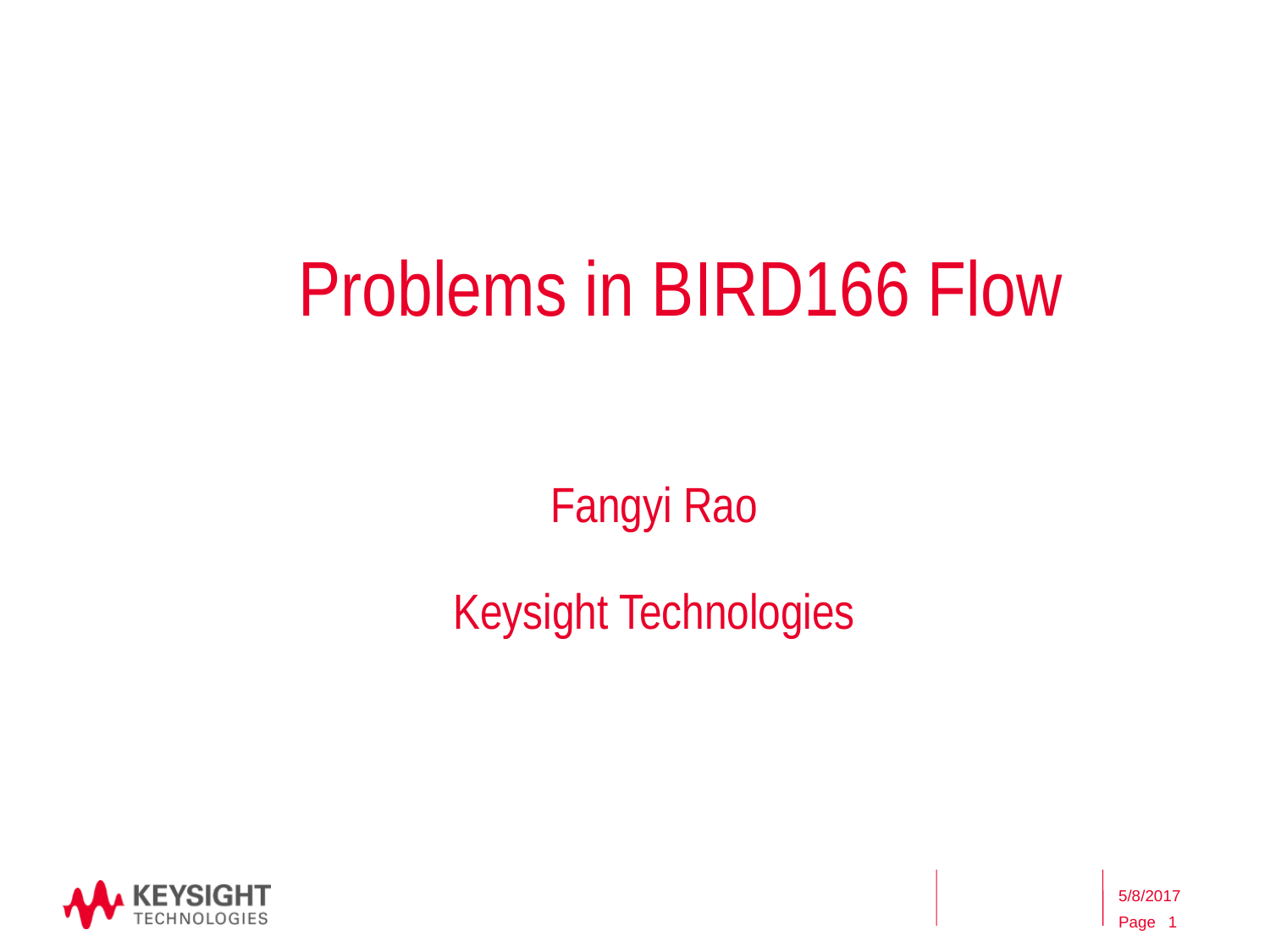

# Problems in BIRD166 Flow
Fangyi Rao

Keysight Technologies
5/8/2017
1